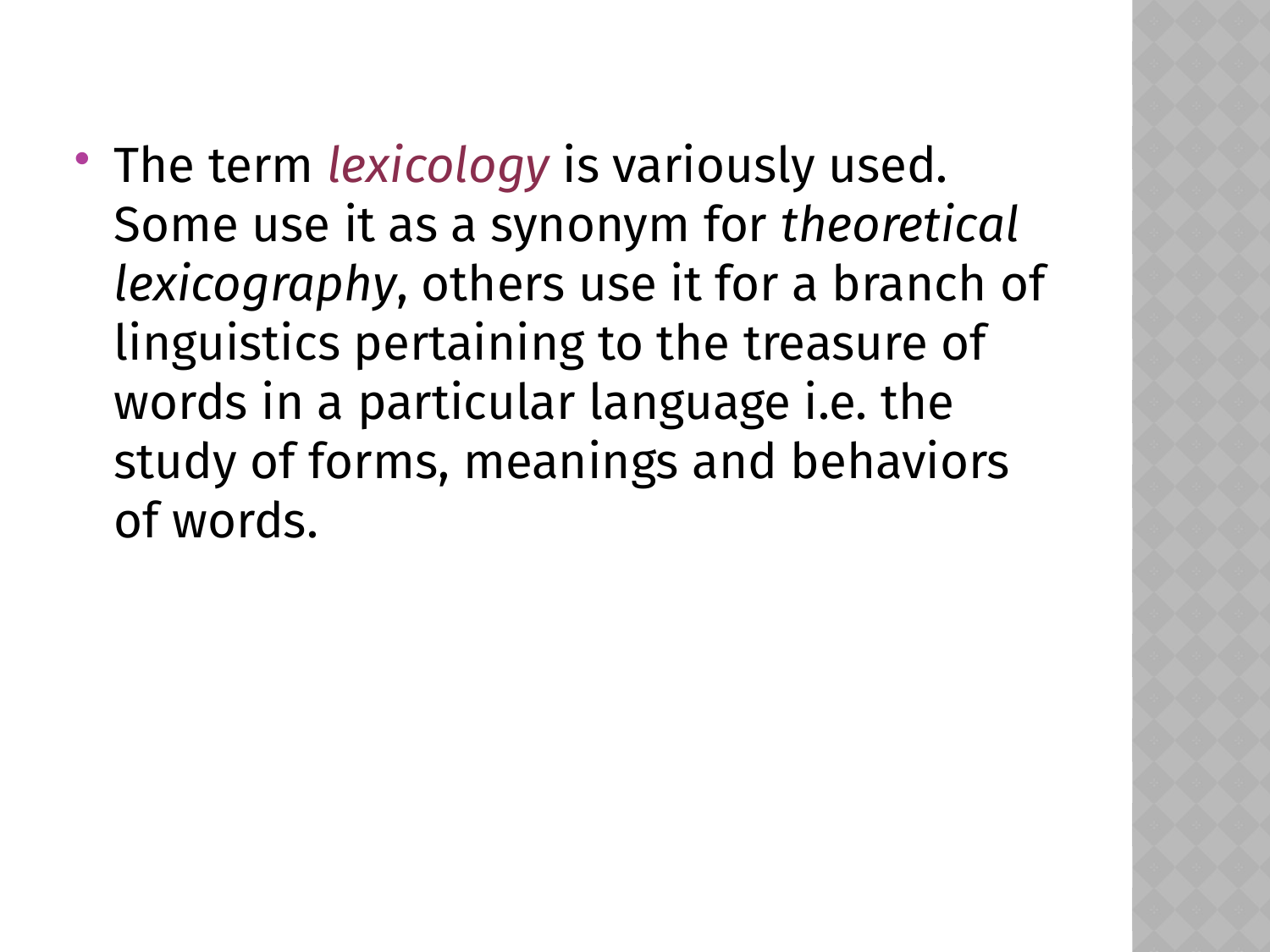

The term lexicology is variously used. Some use it as a synonym for theoretical lexicography, others use it for a branch of linguistics pertaining to the treasure of words in a particular language i.e. the study of forms, meanings and behaviors of words.